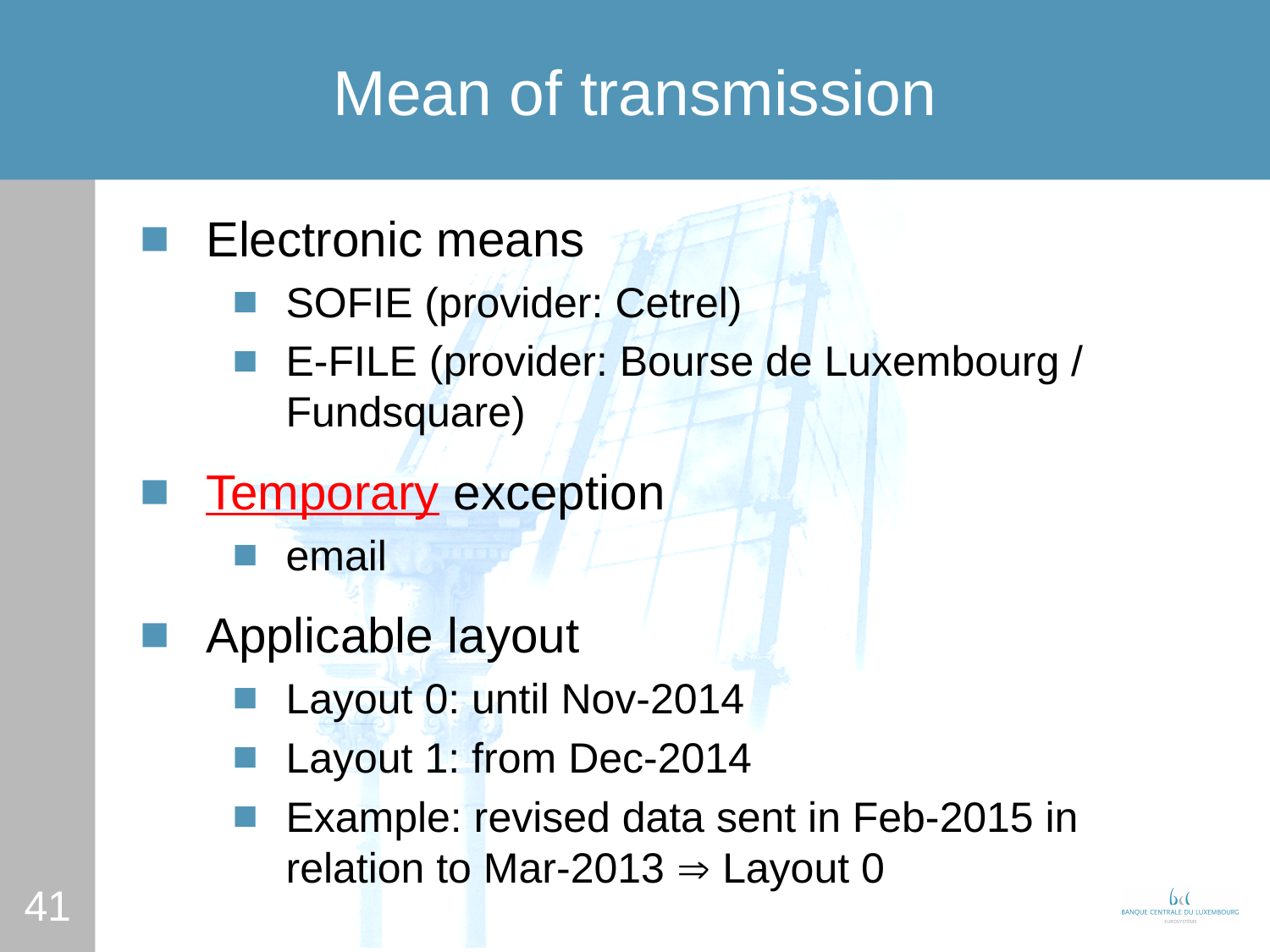

# Mean of transmission
Electronic means
SOFIE (provider: Cetrel)
E-FILE (provider: Bourse de Luxembourg / Fundsquare)
Temporary exception
email
Applicable layout
Layout 0: until Nov-2014
Layout 1: from Dec-2014
Example: revised data sent in Feb-2015 in relation to Mar-2013 ⇒ Layout 0

41